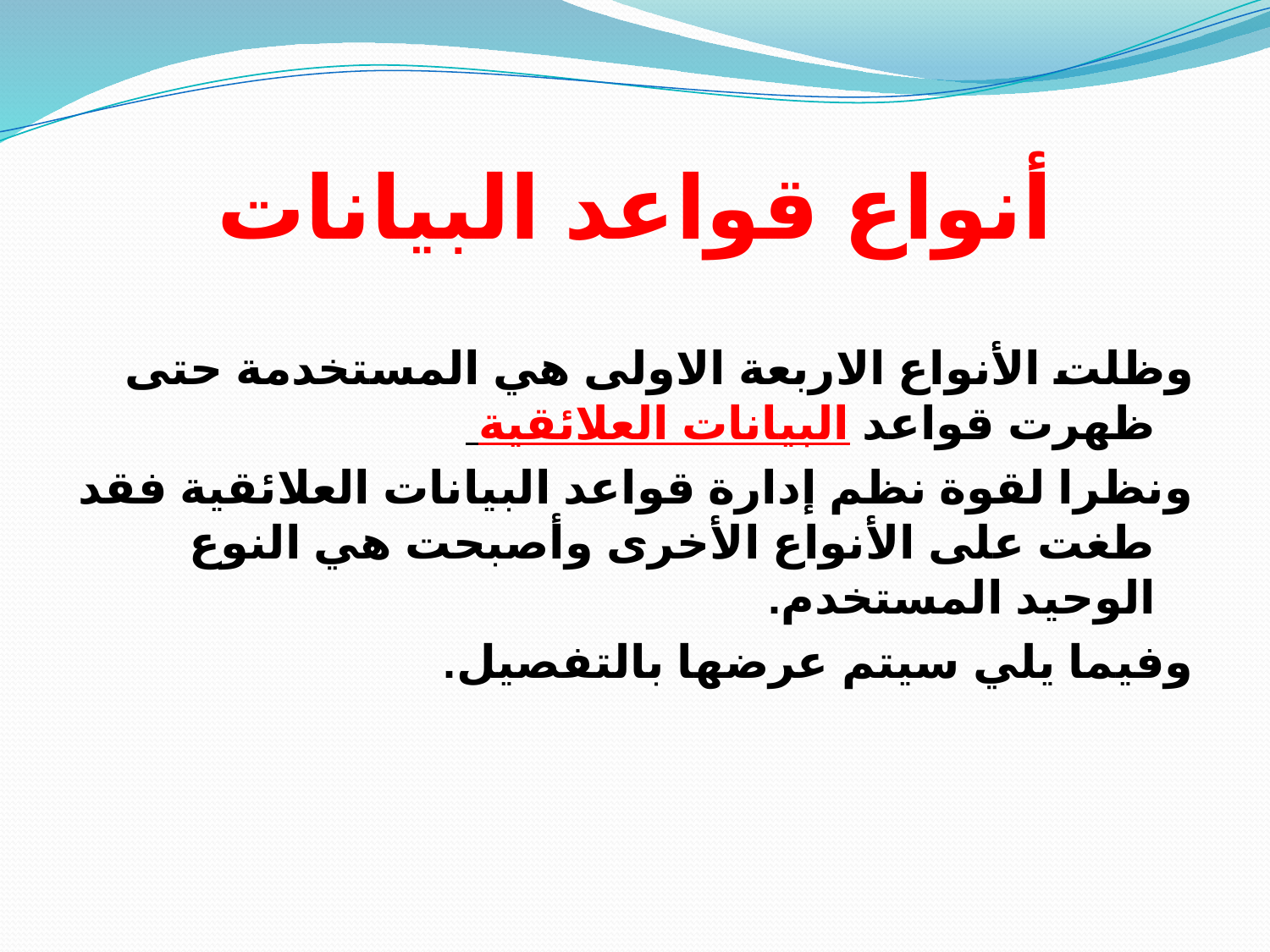

# أنواع قواعد البيانات

وظلت الأنواع الاربعة الاولى هي المستخدمة حتى ظهرت قواعد البيانات العلائقية
ونظرا لقوة نظم إدارة قواعد البيانات العلائقية فقد طغت على الأنواع الأخرى وأصبحت هي النوع الوحيد المستخدم.
وفيما يلي سيتم عرضها بالتفصيل.